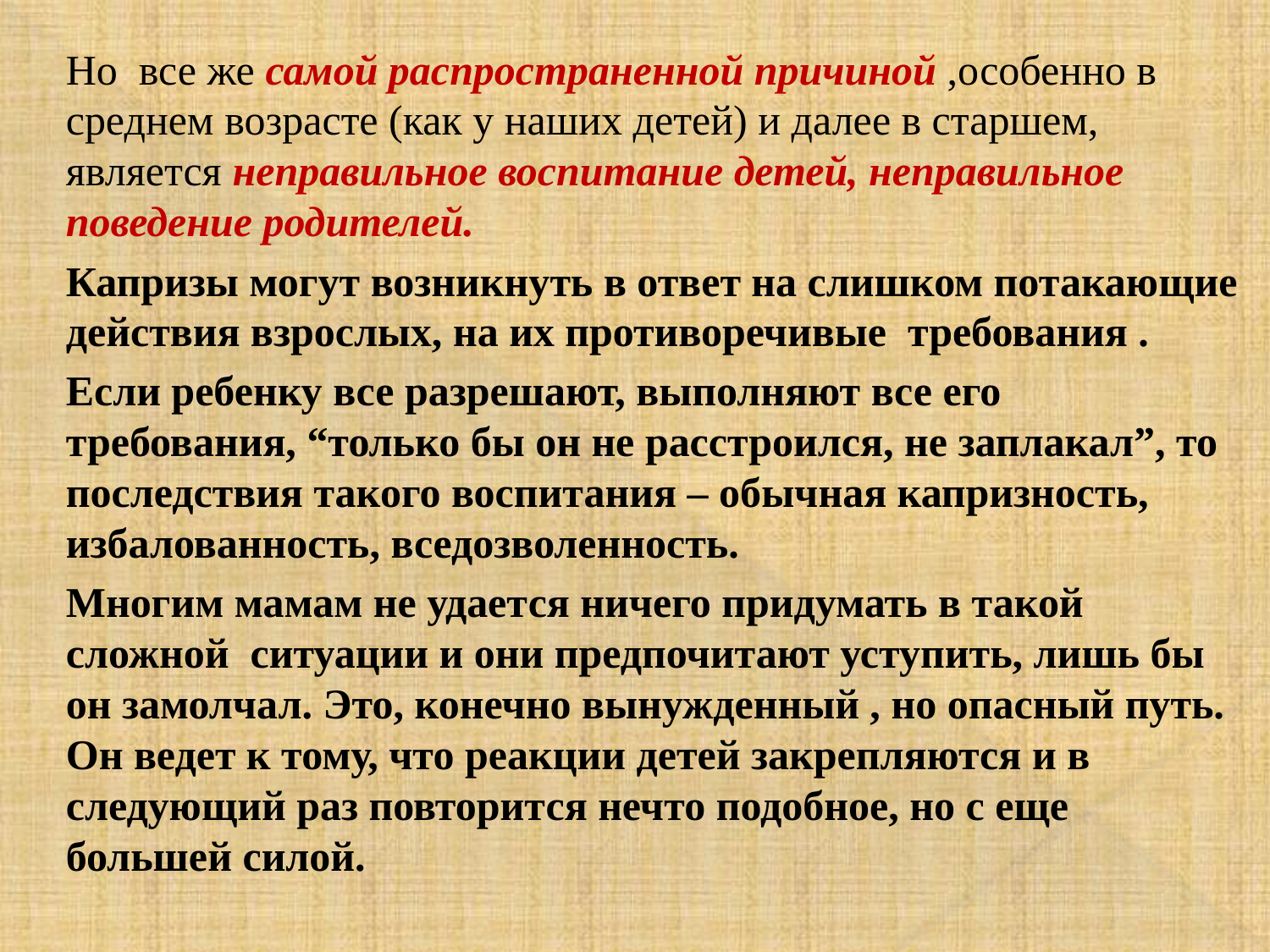

Но  все же самой распространенной причиной ,особенно в среднем возрасте (как у наших детей) и далее в старшем, является неправильное воспитание детей, неправильное поведение родителей.
Капризы могут возникнуть в ответ на слишком потакающие действия взрослых, на их противоречивые  требования .
Если ребенку все разрешают, выполняют все его требования, “только бы он не расстроился, не заплакал”, то последствия такого воспитания – обычная капризность, избалованность, вседозволенность.
Многим мамам не удается ничего придумать в такой сложной  ситуации и они предпочитают уступить, лишь бы он замолчал. Это, конечно вынужденный , но опасный путь. Он ведет к тому, что реакции детей закрепляются и в следующий раз повторится нечто подобное, но с еще большей силой.